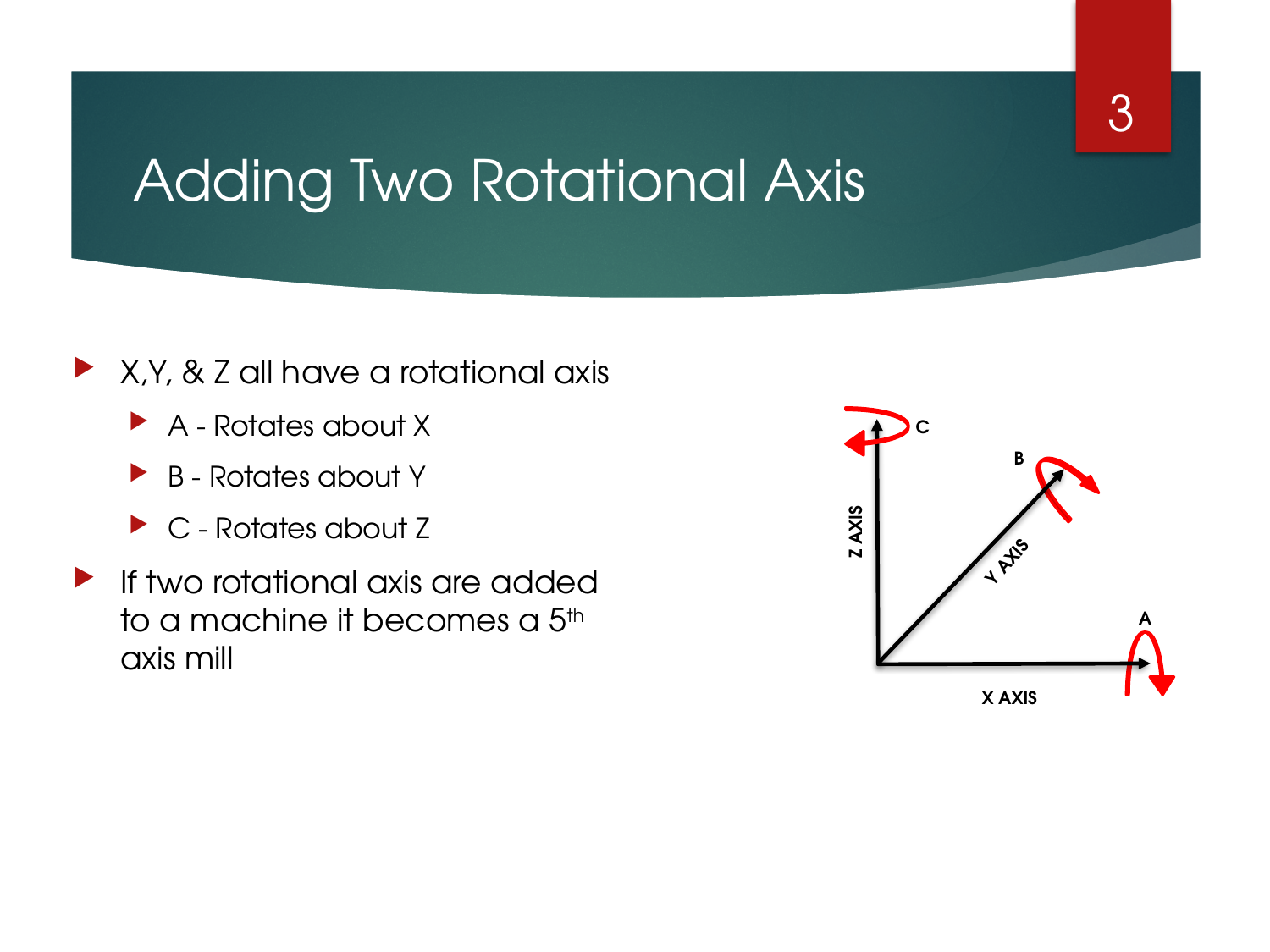

3
# Adding Two Rotational Axis
X,Y, & Z all have a rotational axis
A - Rotates about X
B - Rotates about Y
C - Rotates about Z
If two rotational axis are added to a machine it becomes a 5th  axis mill

C
B

Z AXIS
Y AXIS
A

X AXIS